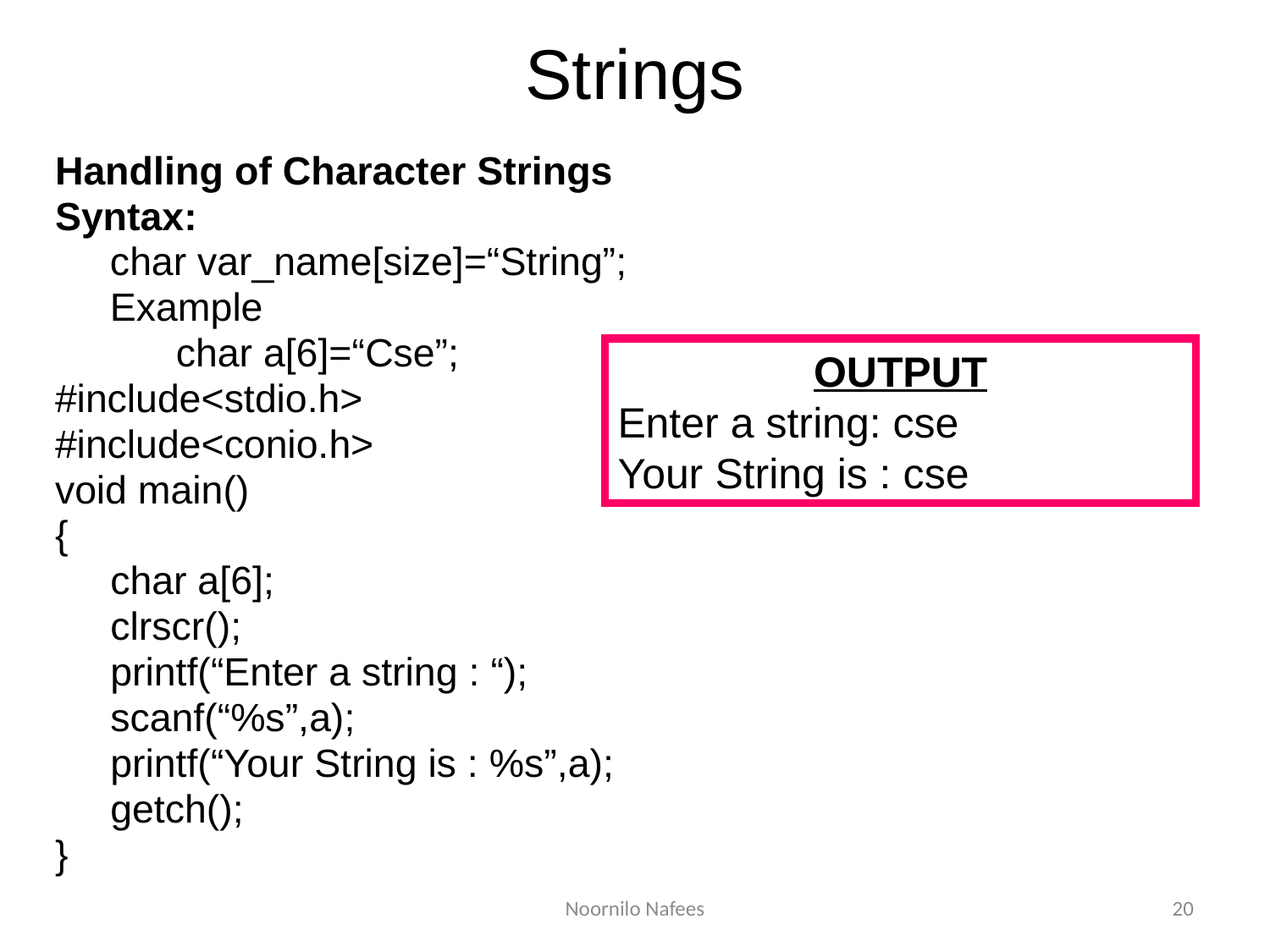

# Strings
Handling of Character Strings
Syntax:
     char var_name[size]=“String”;
     Example
           char a[6]=“Cse”;
#include<stdio.h>
#include<conio.h>
void main()
{
	 char a[6];
	 clrscr();
	 printf(“Enter a string : “);
	 scanf(“%s”,a);
	 printf(“Your String is : %s”,a);
	 getch();
}

OUTPUT
Enter a string: cse
Your String is : cse
Noornilo Nafees
20